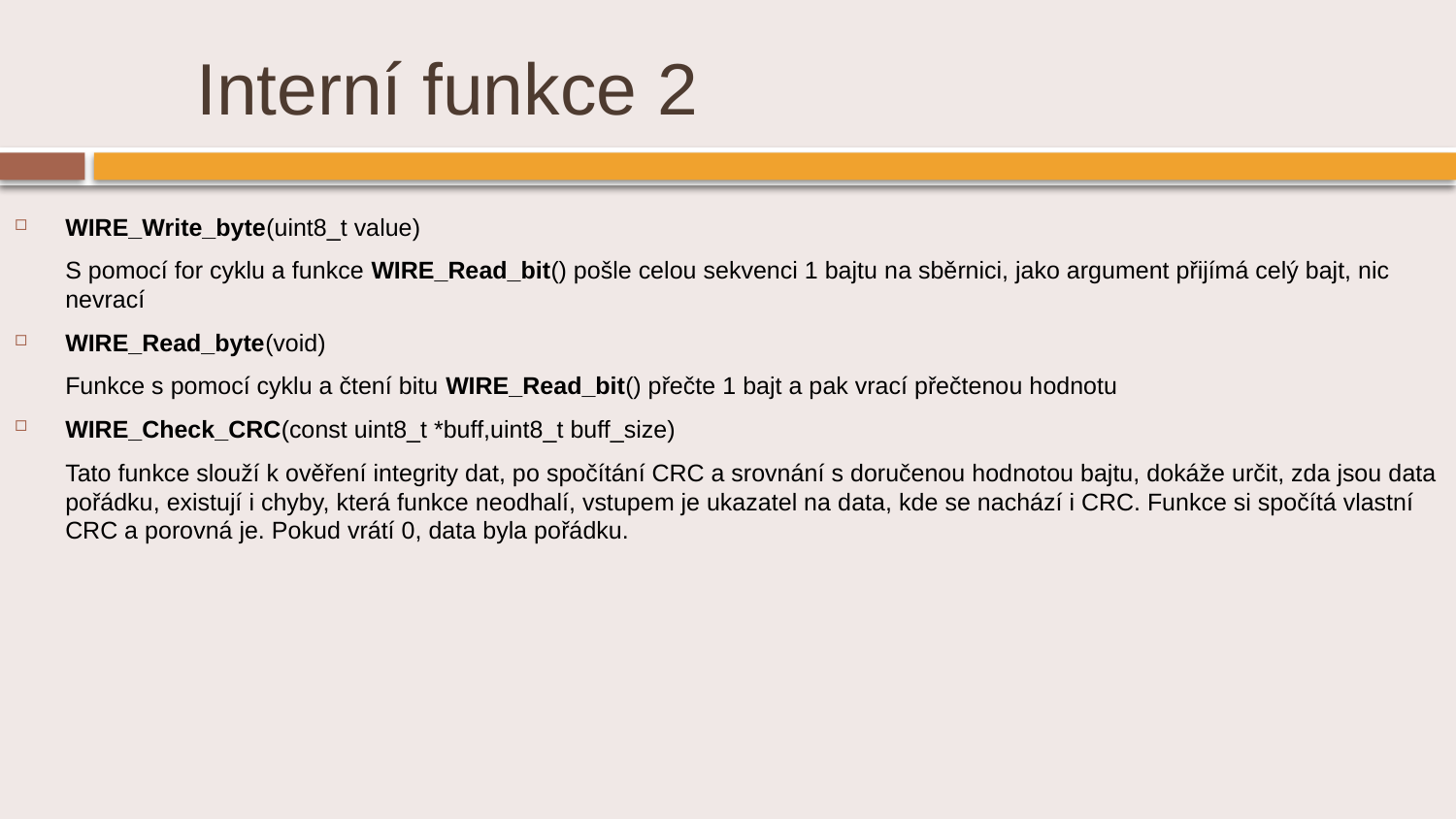

# Interní funkce 2
WIRE_Write_byte(uint8_t value)
	S pomocí for cyklu a funkce WIRE_Read_bit() pošle celou sekvenci 1 bajtu na sběrnici, jako argument přijímá celý bajt, nic nevrací
WIRE_Read_byte(void)
	Funkce s pomocí cyklu a čtení bitu WIRE_Read_bit() přečte 1 bajt a pak vrací přečtenou hodnotu
WIRE_Check_CRC(const uint8_t *buff,uint8_t buff_size)
	Tato funkce slouží k ověření integrity dat, po spočítání CRC a srovnání s doručenou hodnotou bajtu, dokáže určit, zda jsou data pořádku, existují i chyby, která funkce neodhalí, vstupem je ukazatel na data, kde se nachází i CRC. Funkce si spočítá vlastní CRC a porovná je. Pokud vrátí 0, data byla pořádku.